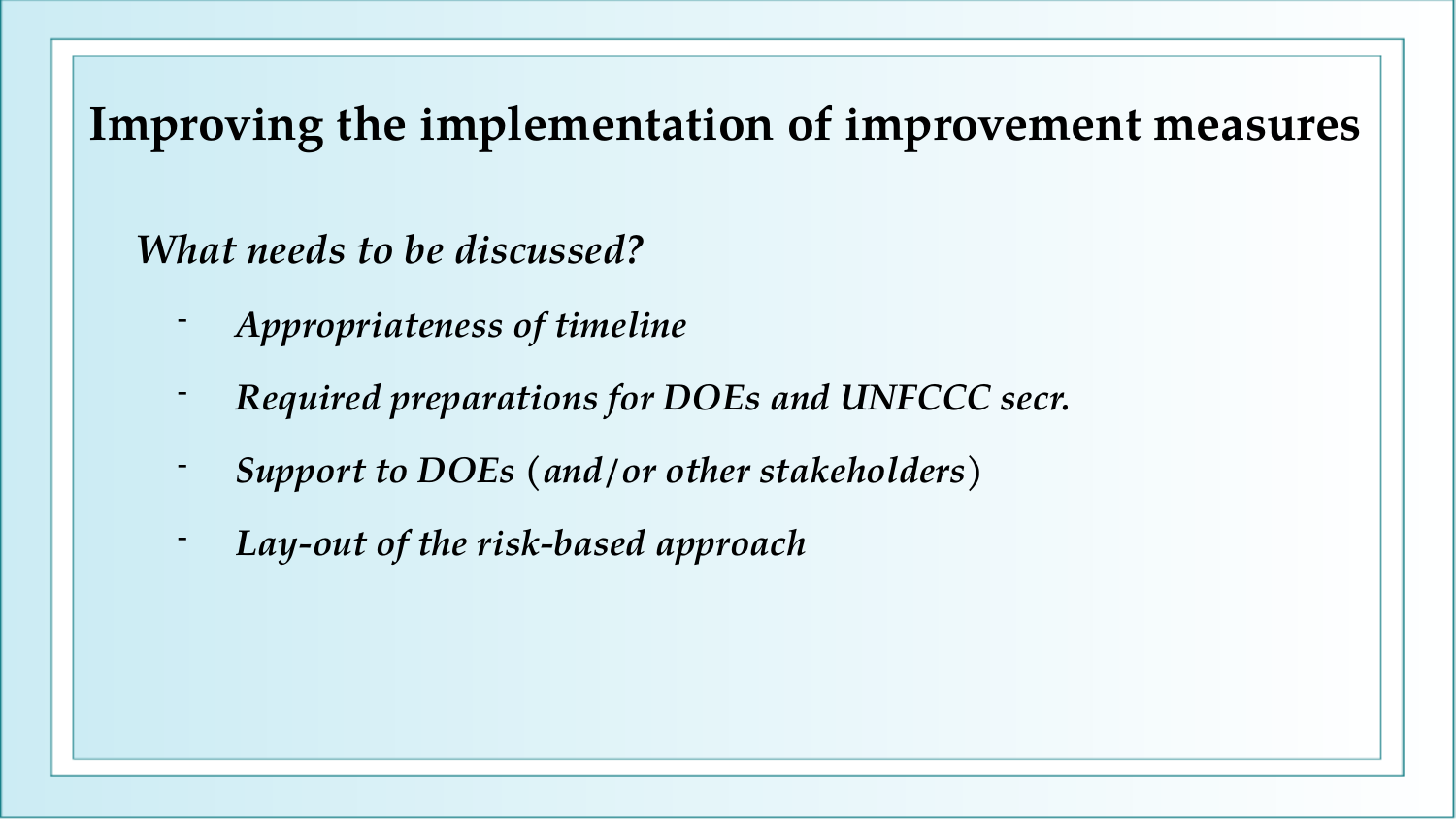

# Improving the implementation of improvement measures
What needs to be discussed?
Appropriateness of timeline
Required preparations for DOEs and UNFCCC secr.
Support to DOEs (and/or other stakeholders)
Lay-out of the risk-based approach